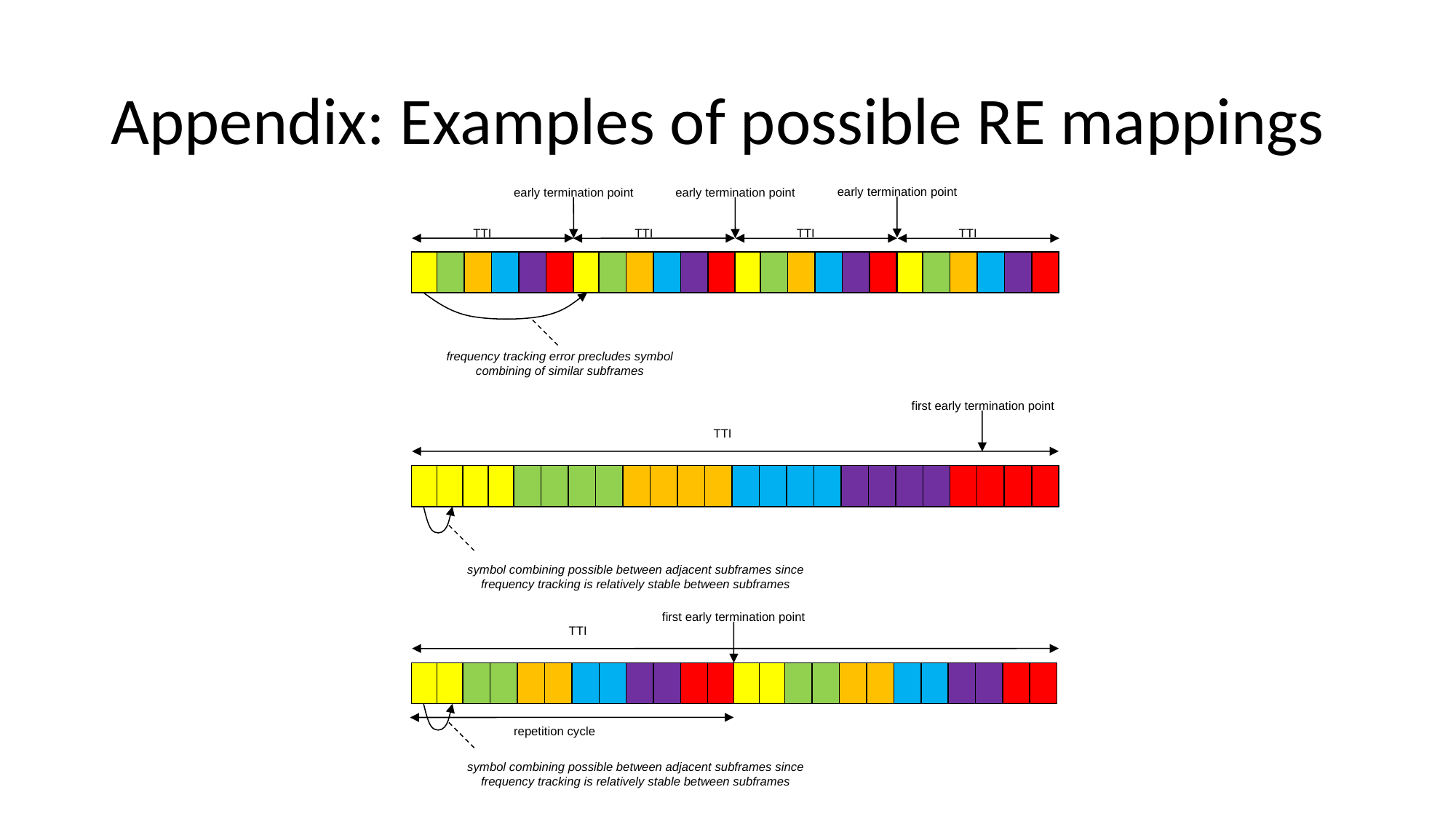

# Appendix: Examples of possible RE mappings

early termination point
early termination point
early termination point

TTI
TTI
TTI
TTI

frequency tracking error precludes symbol combining of similar subframes

first early termination point

TTI

symbol combining possible between adjacent subframes since frequency tracking is relatively stable between subframes

first early termination point

TTI

repetition cycle
symbol combining possible between adjacent subframes since frequency tracking is relatively stable between subframes